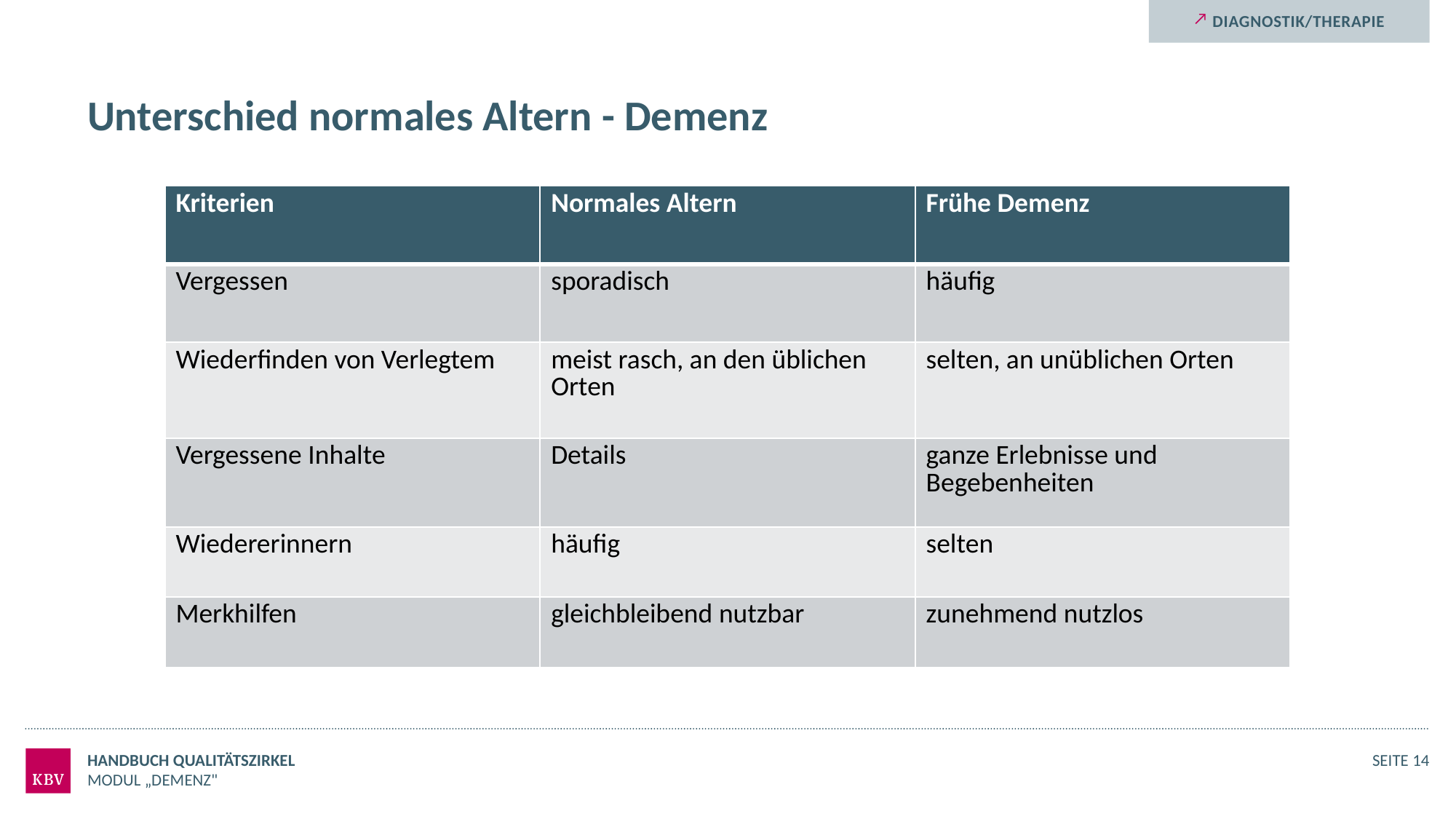

Diagnostik/Therapie
# Unterschied normales Altern - Demenz
| Kriterien | Normales Altern | Frühe Demenz |
| --- | --- | --- |
| Vergessen | sporadisch | häufig |
| Wiederfinden von Verlegtem | meist rasch, an den üblichen Orten | selten, an unüblichen Orten |
| Vergessene Inhalte | Details | ganze Erlebnisse und Begebenheiten |
| Wiedererinnern | häufig | selten |
| Merkhilfen | gleichbleibend nutzbar | zunehmend nutzlos |
Handbuch Qualitätszirkel
Seite 14
Modul „Demenz"